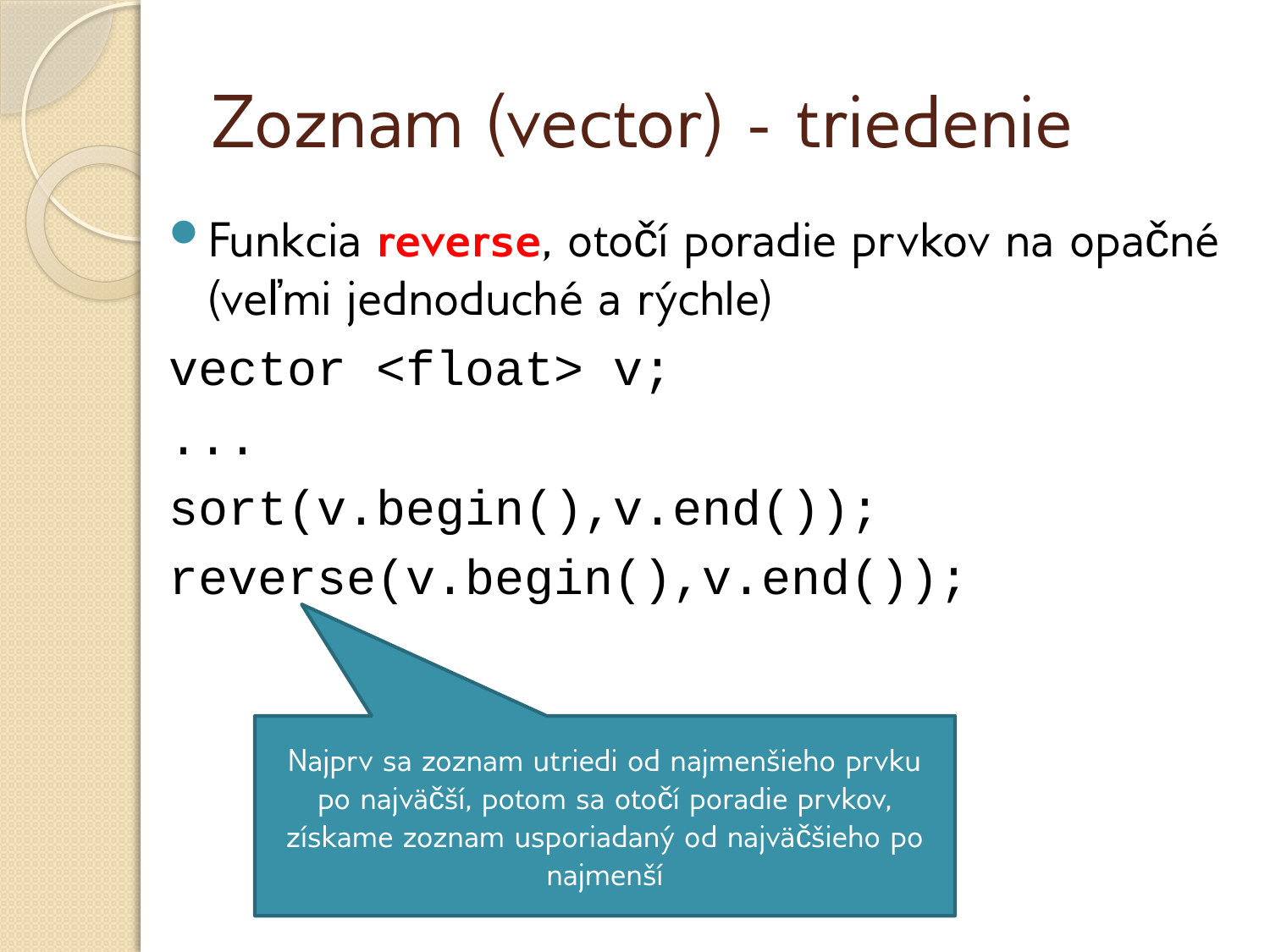

# Zoznam (vector) - triedenie
Funkcia reverse, otočí poradie prvkov na opačné (veľmi jednoduché a rýchle)
vector <float> v;
...
sort(v.begin(),v.end());
reverse(v.begin(),v.end());

Najprv sa zoznam utriedi od najmenšieho prvku po najväčší, potom sa otočí poradie prvkov, získame zoznam usporiadaný od najväčšieho po najmenší